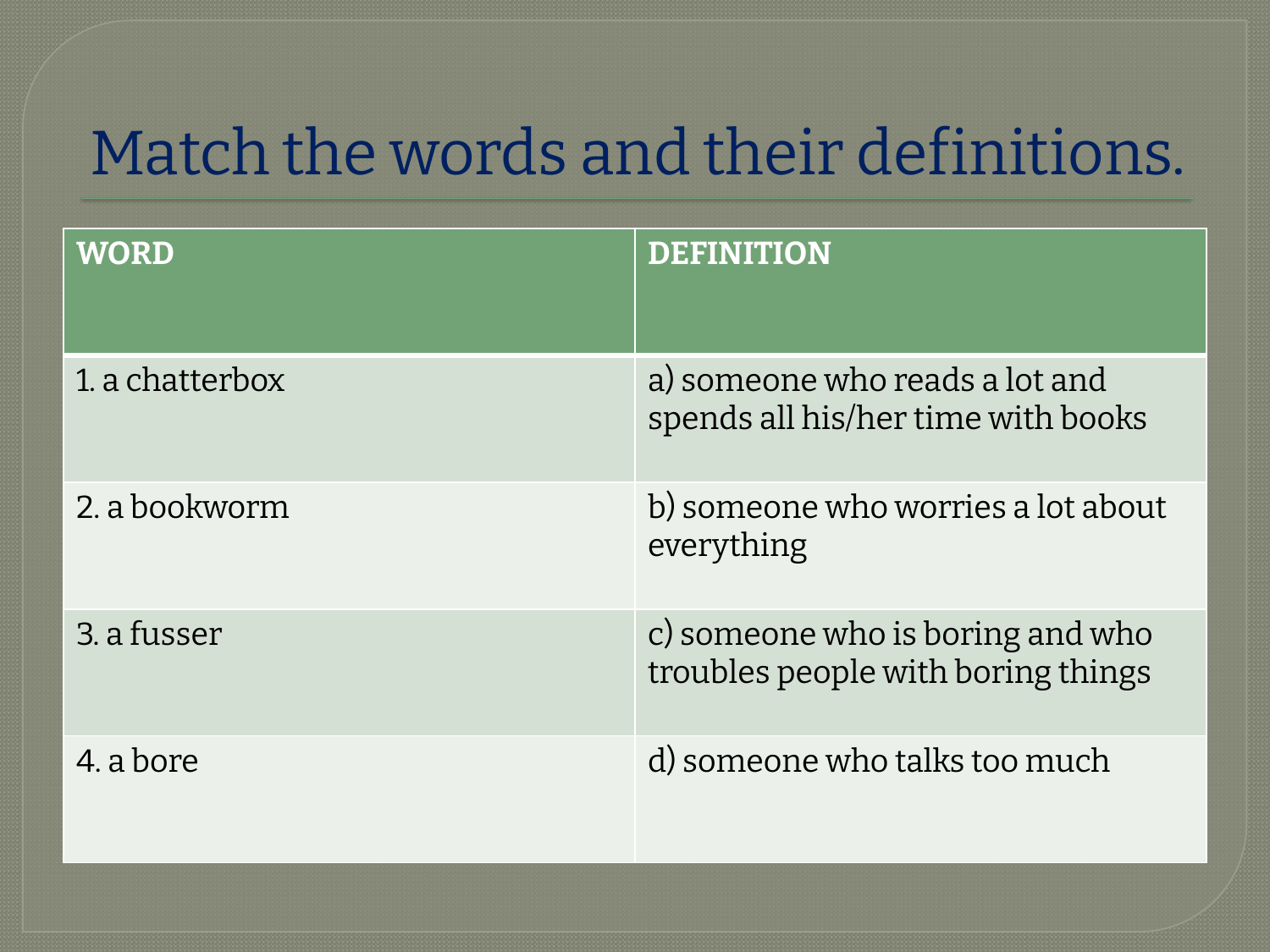

# Match the words and their definitions.
| WORD | DEFINITION |
| --- | --- |
| 1. a chatterbox | a) someone who reads a lot and spends all his/her time with books |
| 2. a bookworm | b) someone who worries a lot about everything |
| 3. a fusser | c) someone who is boring and who troubles people with boring things |
| 4. a bore | d) someone who talks too much |